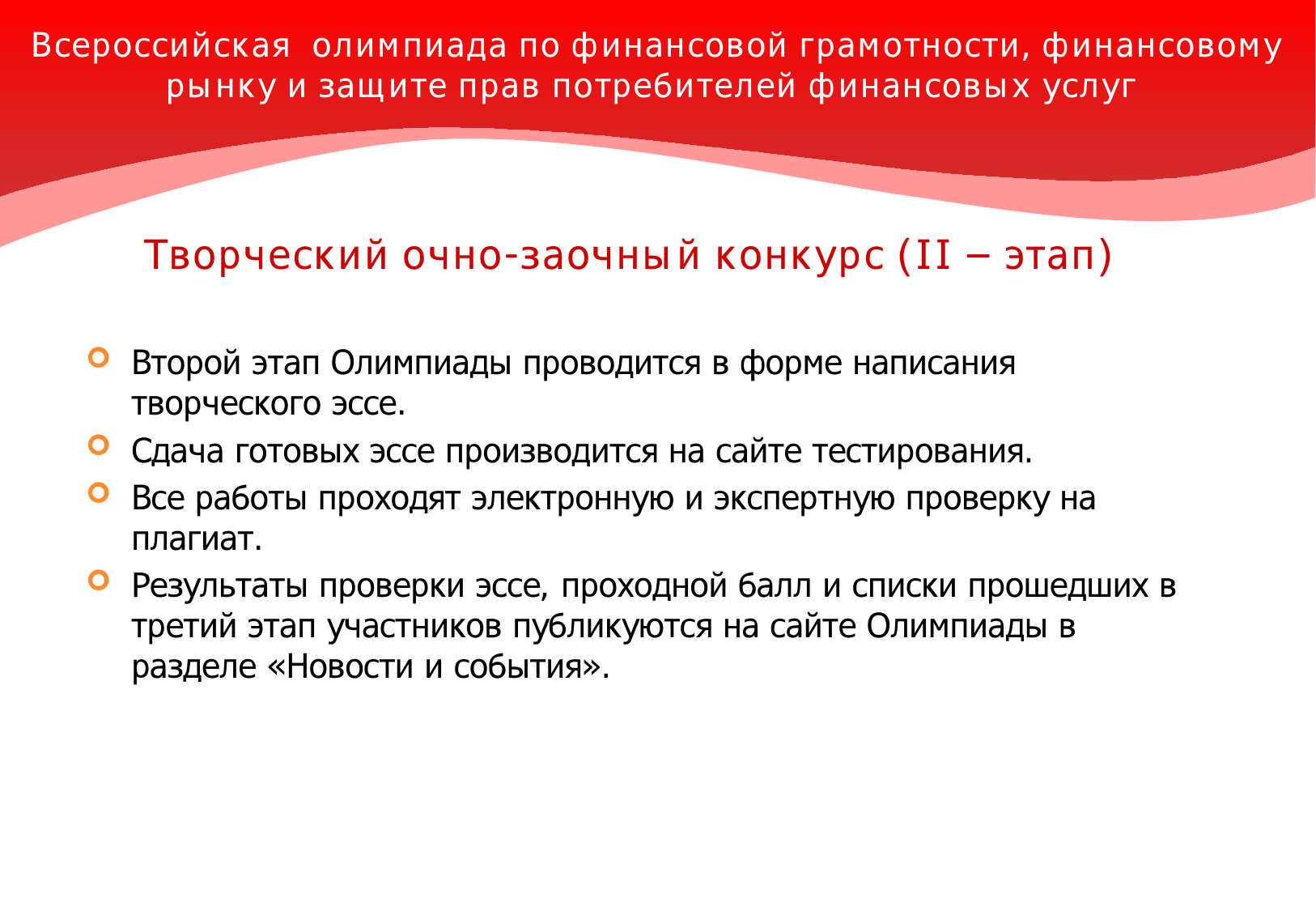

Всероссийская  олимпиада по финансовой грамотности, финансовому рынку и защите прав потребителей финансовых услуг
Творческий очно-заочный конкурс (II – этап)
Второй этап Олимпиады проводится в форме написания творческого эссе.
Сдача готовых эссе производится на сайте тестирования.
Все работы проходят электронную и экспертную проверку на плагиат.
Результаты проверки эссе, проходной балл и списки прошедших в третий этап участников публикуются на сайте Олимпиады в разделе «Новости и события».